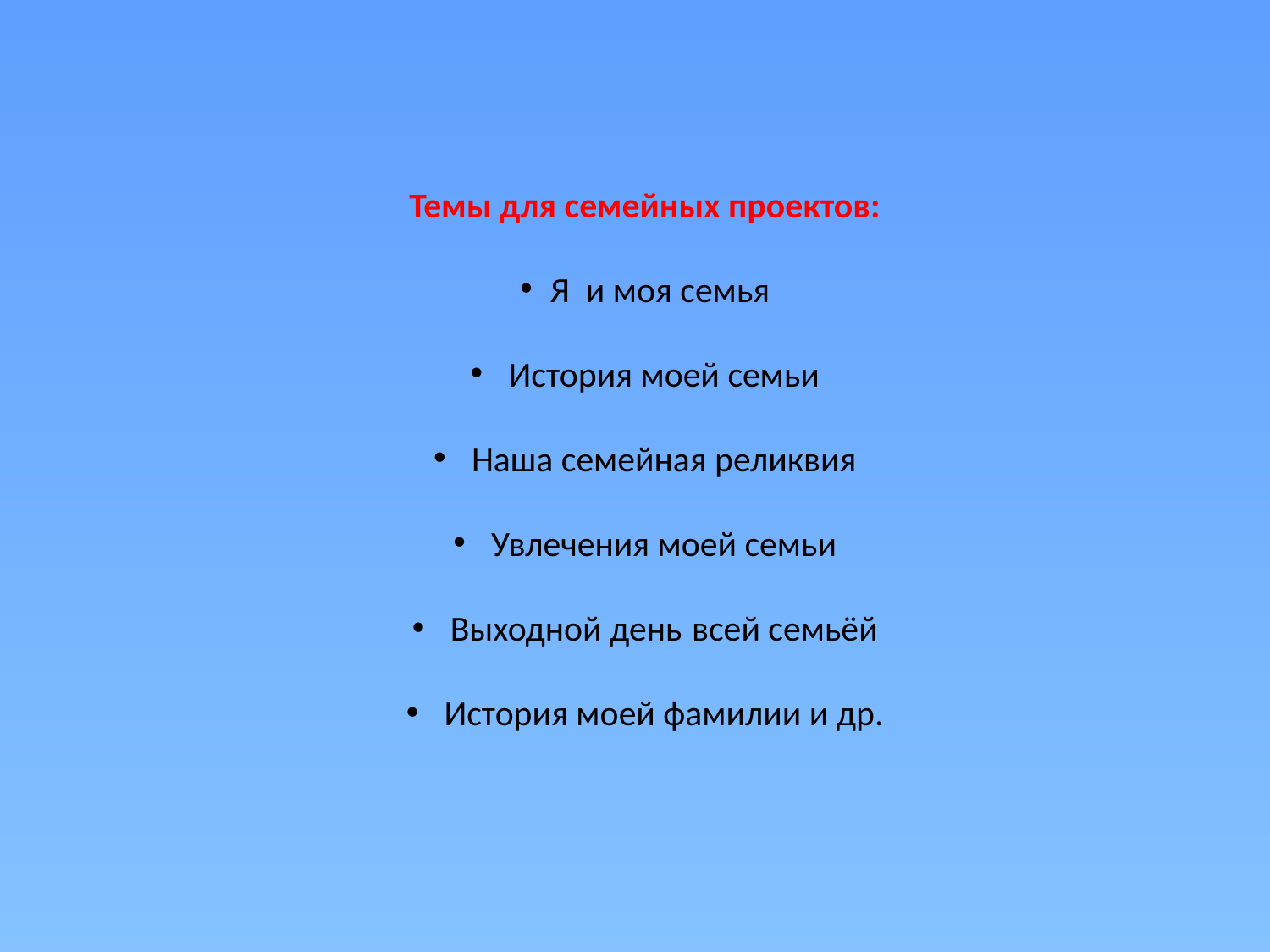

Темы для семейных проектов:

Я  и моя семья

 История моей семьи

 Наша семейная реликвия

 Увлечения моей семьи

 Выходной день всей семьёй

 История моей фамилии и др.